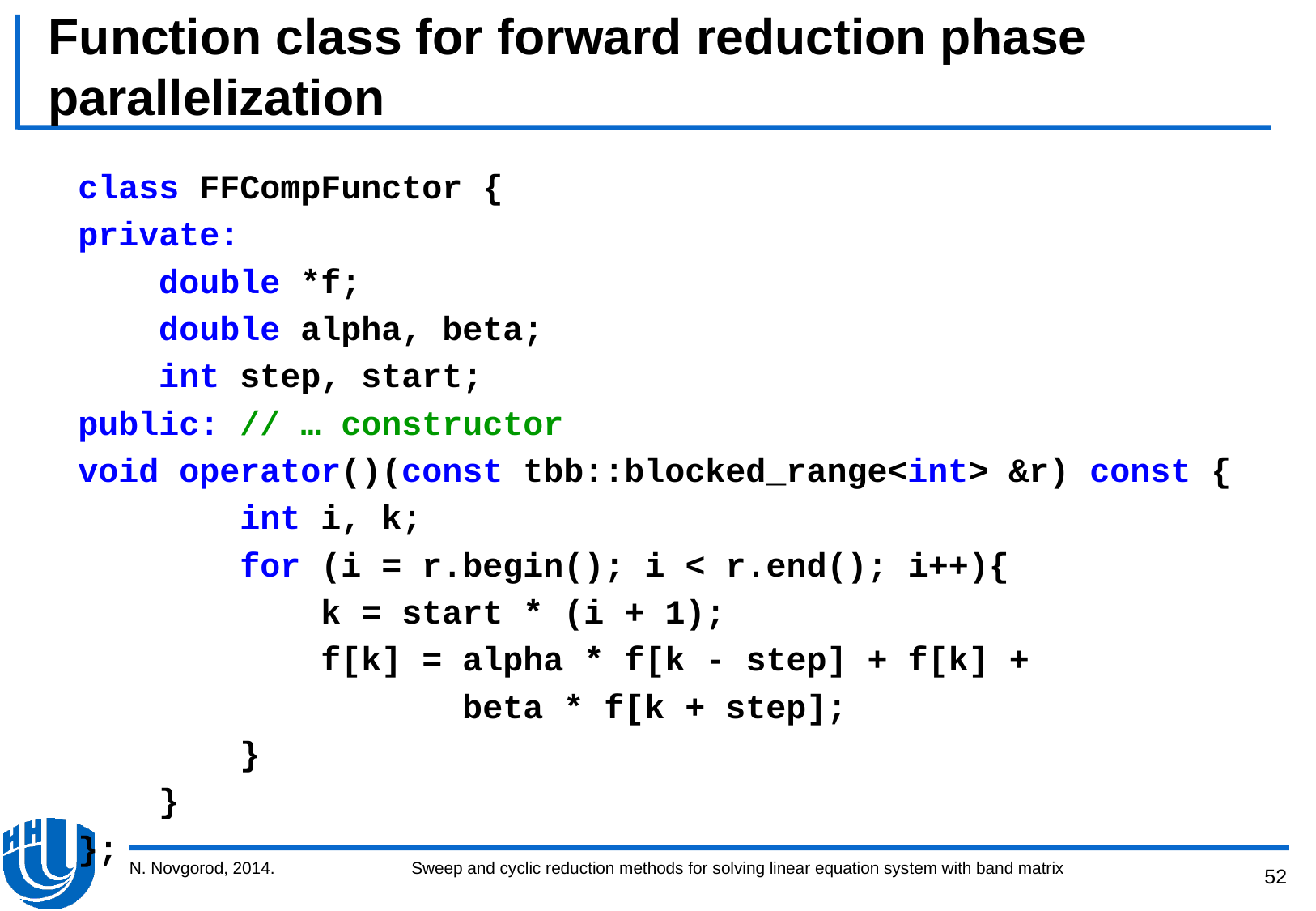

# Function class for forward reduction phase parallelization
class FFCompFunctor {
private:
    double *f;
    double alpha, beta;
    int step, start;
public: // … constructor
void operator()(const tbb::blocked_range<int> &r) const {
        int i, k;
        for (i = r.begin(); i < r.end(); i++){
            k = start * (i + 1);
            f[k] = alpha * f[k - step] + f[k] +
                   beta * f[k + step];
        }
    }
};
N. Novgorod, 2014.
Sweep and cyclic reduction methods for solving linear equation system with band matrix